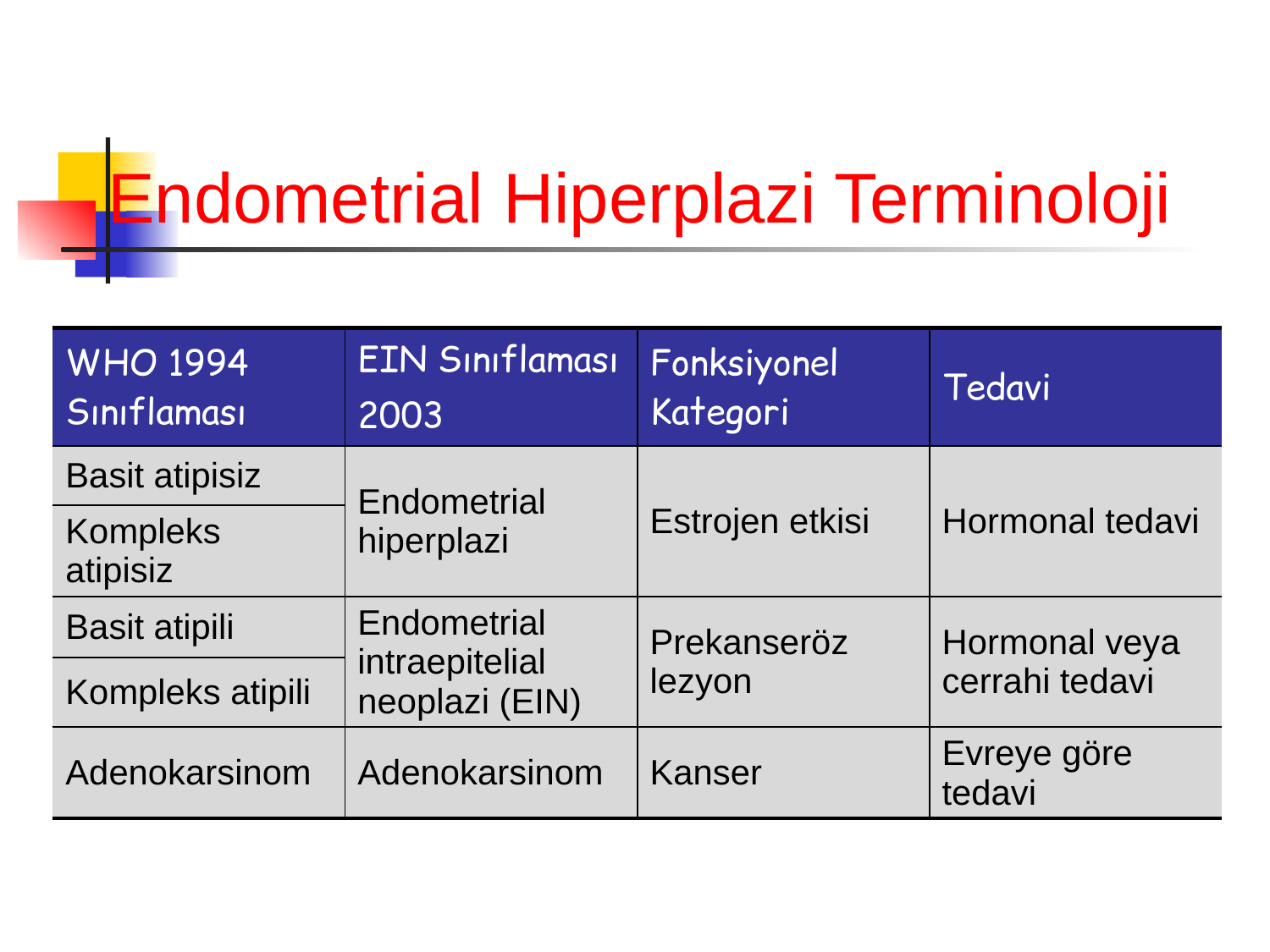

# Endometrial Hiperplazi Terminoloji
| WHO 1994 Sınıflaması | EIN Sınıflaması 2003 | Fonksiyonel Kategori | Tedavi |
| --- | --- | --- | --- |
| Basit atipisiz | Endometrial hiperplazi | Estrojen etkisi | Hormonal tedavi |
| Kompleks atipisiz |  |  |  |
| Basit atipili | Endometrial intraepitelial neoplazi (EIN) | Prekanseröz lezyon | Hormonal veya cerrahi tedavi |
| Kompleks atipili |  |  |  |
| Adenokarsinom | Adenokarsinom | Kanser | Evreye göre tedavi |